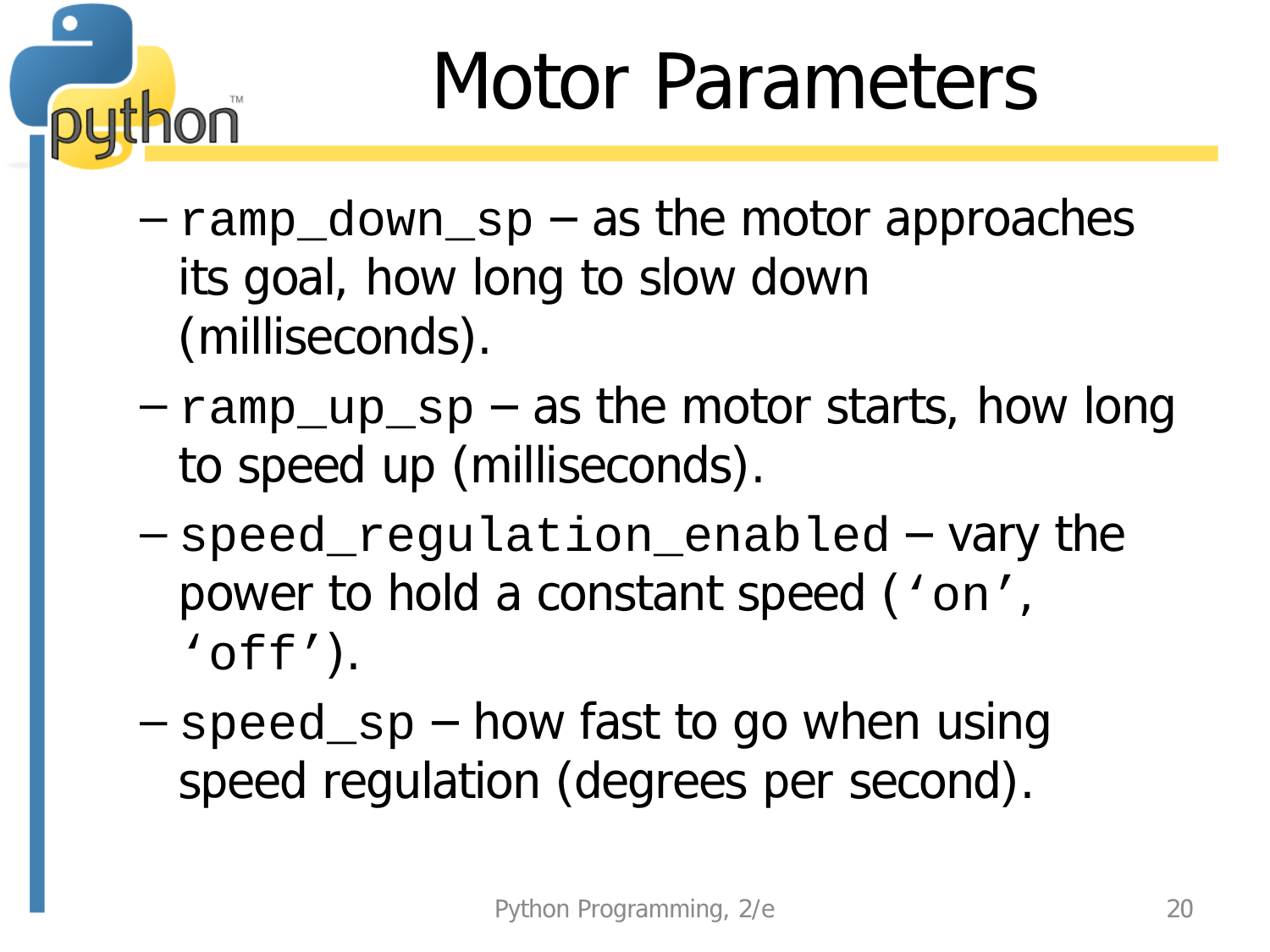

# Motor Parameters
ramp_down_sp – as the motor approaches its goal, how long to slow down (milliseconds).
ramp_up_sp – as the motor starts, how long to speed up (milliseconds).
speed_regulation_enabled – vary the power to hold a constant speed (‘on’, ‘off’).
speed_sp – how fast to go when using speed regulation (degrees per second).
Python Programming, 2/e
20